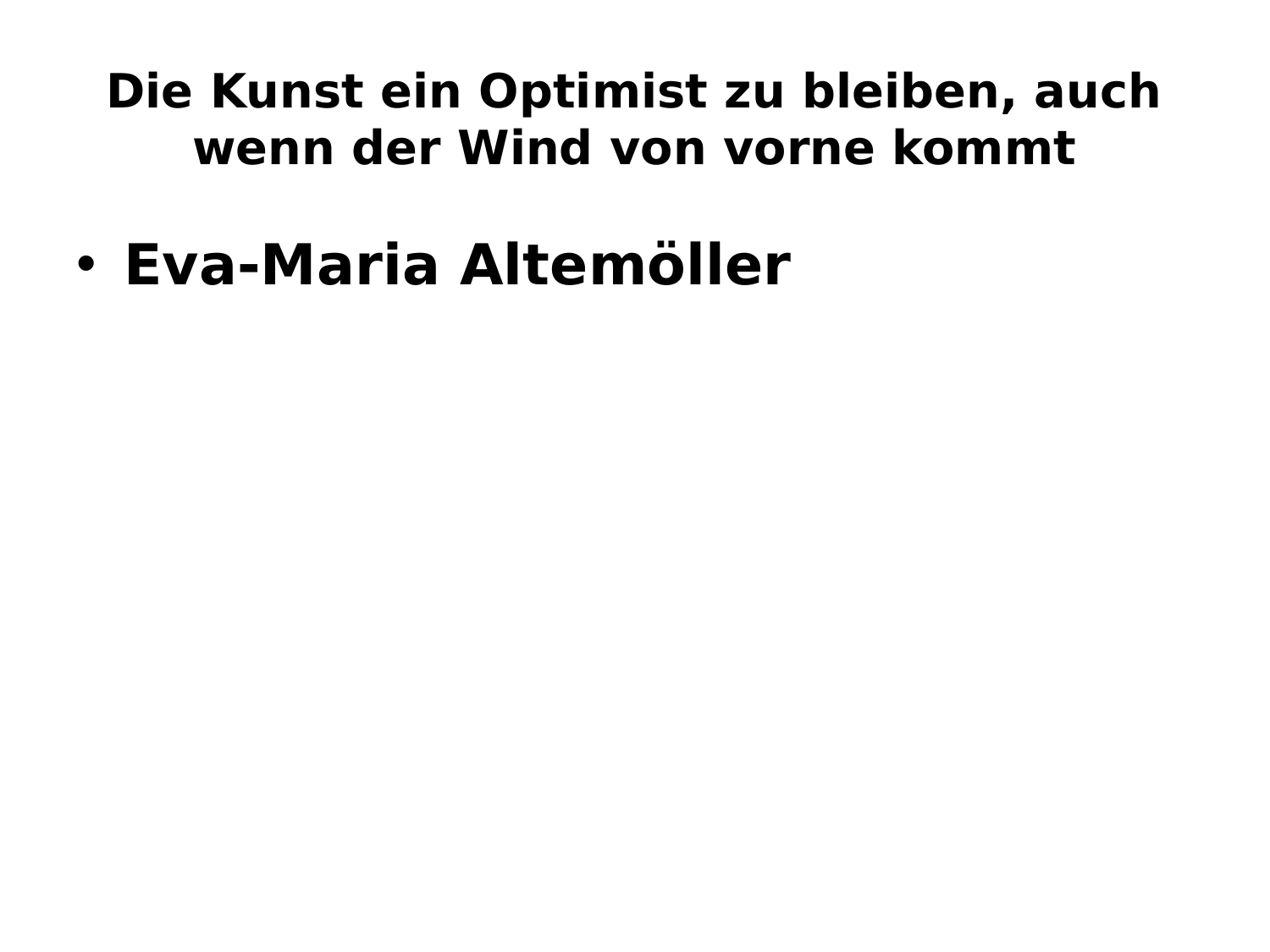

# Die Kunst ein Optimist zu bleiben, auch wenn der Wind von vorne kommt
Eva-Maria Altemöller